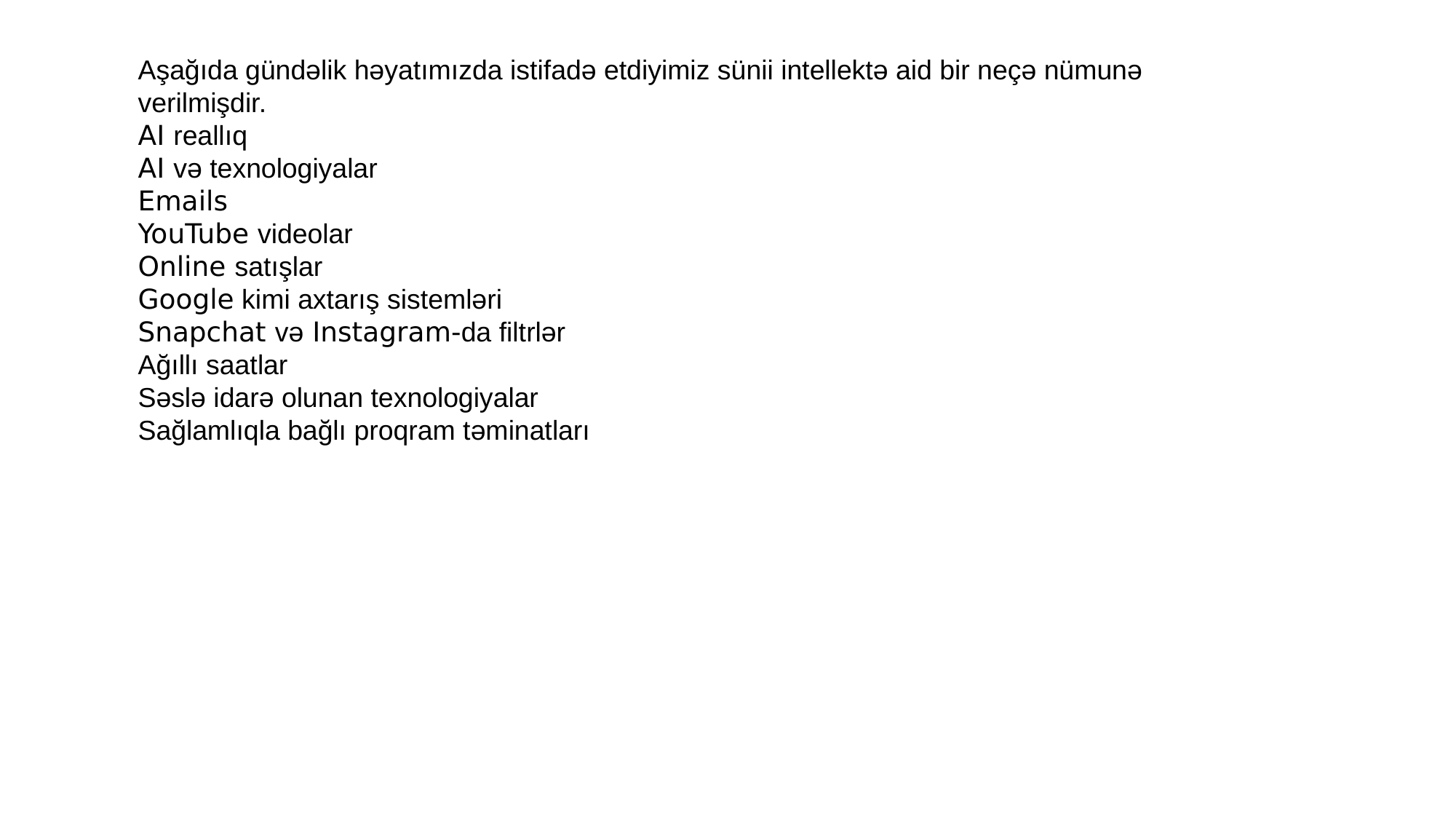

Aşağıda gündəlik həyatımızda istifadə etdiyimiz sünii intellektə aid bir neçə nümunə verilmişdir.
AI reallıq
AI və texnologiyalar
Emails
YouTube videolar
Online satışlar
Google kimi axtarış sistemləri
Snapchat və Instagram-da filtrlər
Ağıllı saatlar
Səslə idarə olunan texnologiyalar
Sağlamlıqla bağlı proqram təminatları